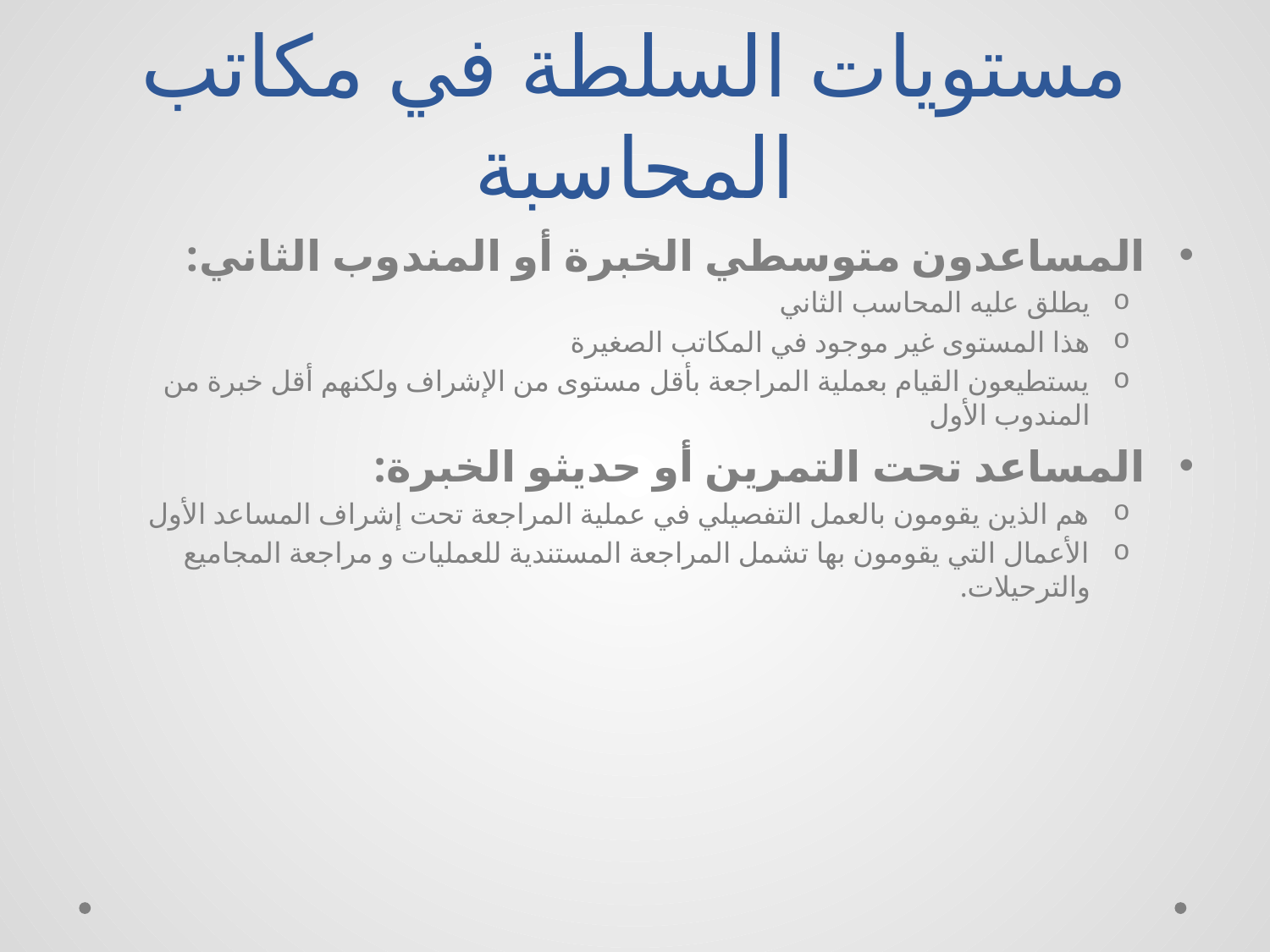

# مستويات السلطة في مكاتب المحاسبة
المساعدون متوسطي الخبرة أو المندوب الثاني:
يطلق عليه المحاسب الثاني
هذا المستوى غير موجود في المكاتب الصغيرة
يستطيعون القيام بعملية المراجعة بأقل مستوى من الإشراف ولكنهم أقل خبرة من المندوب الأول
المساعد تحت التمرين أو حديثو الخبرة:
هم الذين يقومون بالعمل التفصيلي في عملية المراجعة تحت إشراف المساعد الأول
الأعمال التي يقومون بها تشمل المراجعة المستندية للعمليات و مراجعة المجاميع والترحيلات.